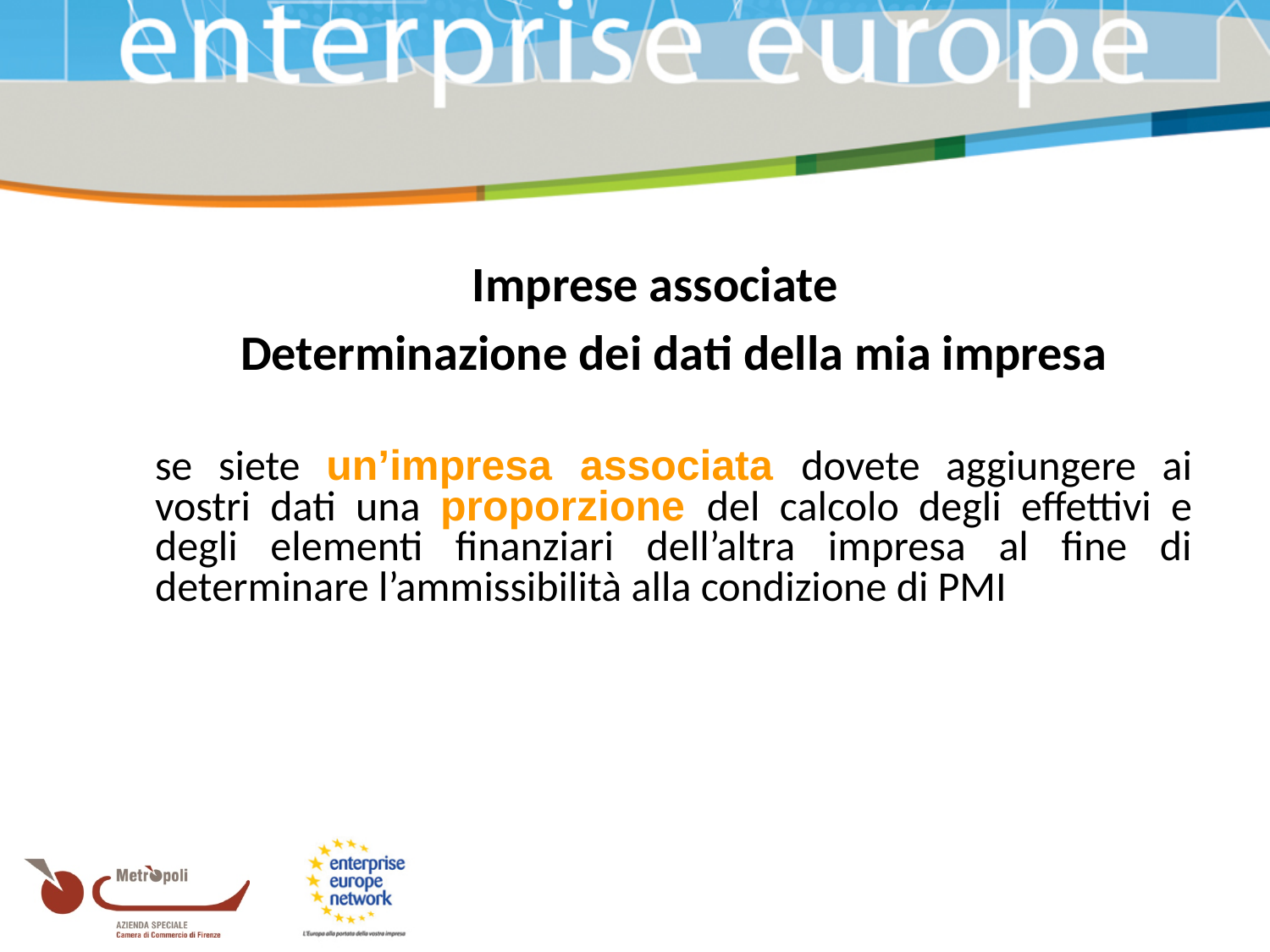

Imprese associate
	Determinazione dei dati della mia impresa

	se siete un’impresa associata dovete aggiungere ai vostri dati una proporzione del calcolo degli effettivi e degli elementi finanziari dell’altra impresa al fine di determinare l’ammissibilità alla condizione di PMI